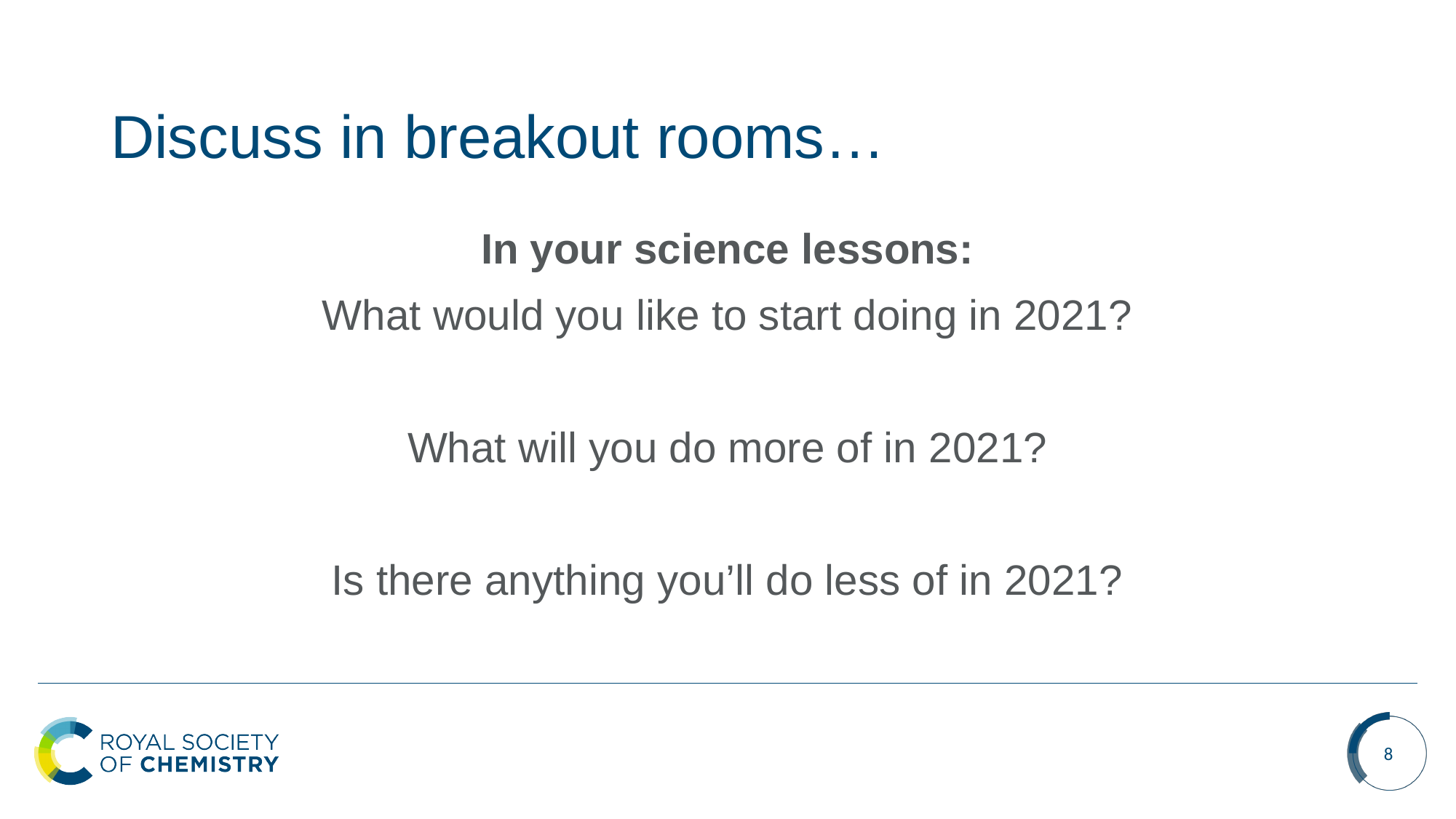

# Discuss in breakout rooms…
In your science lessons:
What would you like to start doing in 2021?

What will you do more of in 2021?

Is there anything you’ll do less of in 2021?
8